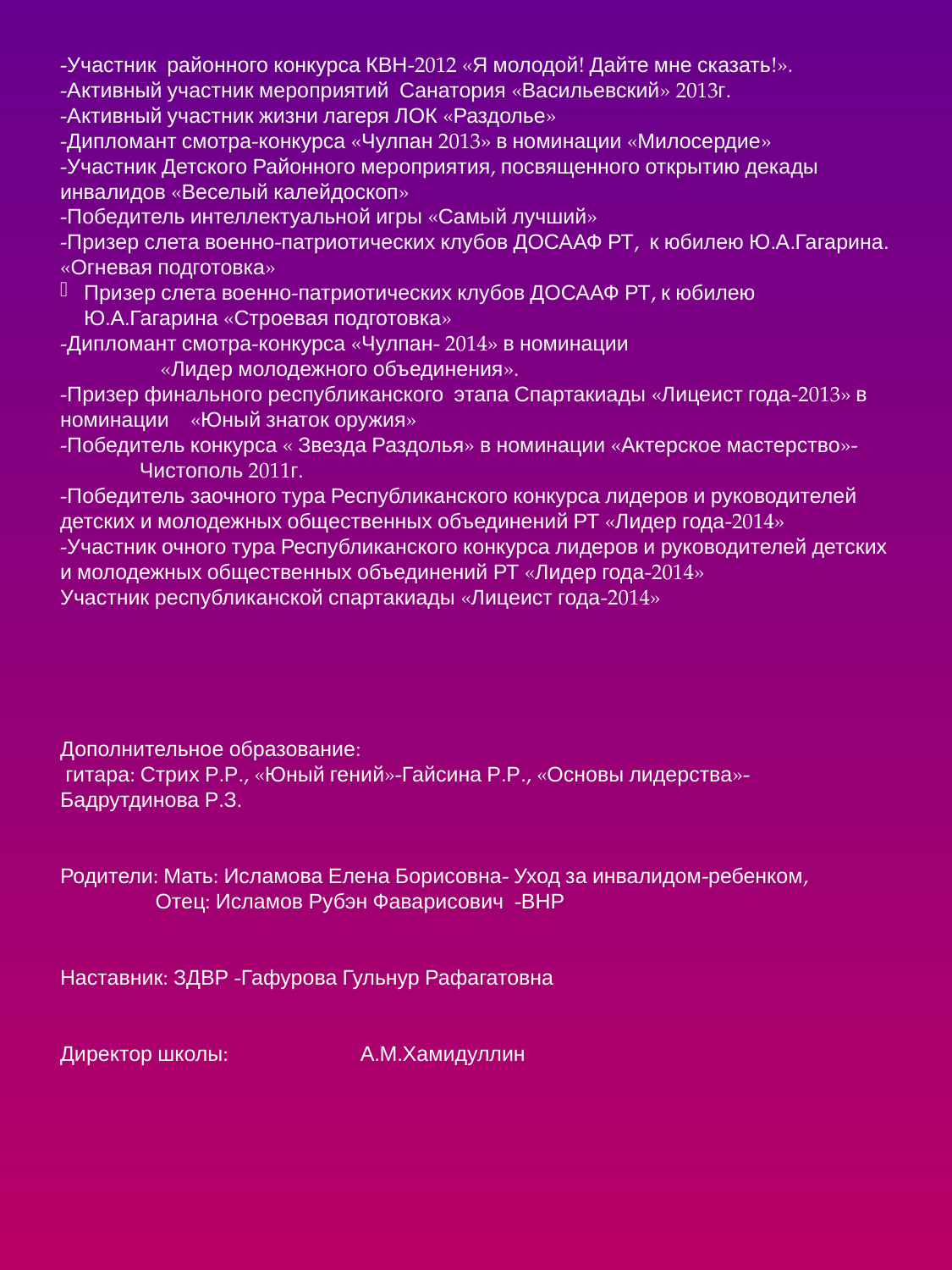

-Участник  районного конкурса КВН-2012 «Я молодой! Дайте мне сказать!».
-Активный участник мероприятий  Санатория «Васильевский» 2013г.
-Активный участник жизни лагеря ЛОК «Раздолье»
-Дипломант смотра-конкурса «Чулпан 2013» в номинации «Милосердие»
-Участник Детского Районного мероприятия, посвященного открытию декады инвалидов «Веселый калейдоскоп»
-Победитель интеллектуальной игры «Самый лучший»
-Призер слета военно-патриотических клубов ДОСААФ РТ,  к юбилею Ю.А.Гагарина. «Огневая подготовка»
Призер слета военно-патриотических клубов ДОСААФ РТ, к юбилею Ю.А.Гагарина «Строевая подготовка»
-Дипломант смотра-конкурса «Чулпан- 2014» в номинации                                                                     «Лидер молодежного объединения».
-Призер финального республиканского  этапа Спартакиады «Лицеист года-2013» в номинации    «Юный знаток оружия»
-Победитель конкурса « Звезда Раздолья» в номинации «Актерское мастерство»-                      Чистополь 2011г.
-Победитель заочного тура Республиканского конкурса лидеров и руководителей детских и молодежных общественных объединений РТ «Лидер года-2014»
-Участник очного тура Республиканского конкурса лидеров и руководителей детских и молодежных общественных объединений РТ «Лидер года-2014»
Участник республиканской спартакиады «Лицеист года-2014»

Дополнительное образование:
 гитара: Стрих Р.Р., «Юный гений»-Гайсина Р.Р., «Основы лидерства»- Бадрутдинова Р.З.

Родители: Мать: Исламова Елена Борисовна- Уход за инвалидом-ребенком,
                  Отец: Исламов Рубэн Фаварисович  -ВНР

Наставник: ЗДВР -Гафурова Гульнур Рафагатовна

Директор школы:                         А.М.Хамидуллин